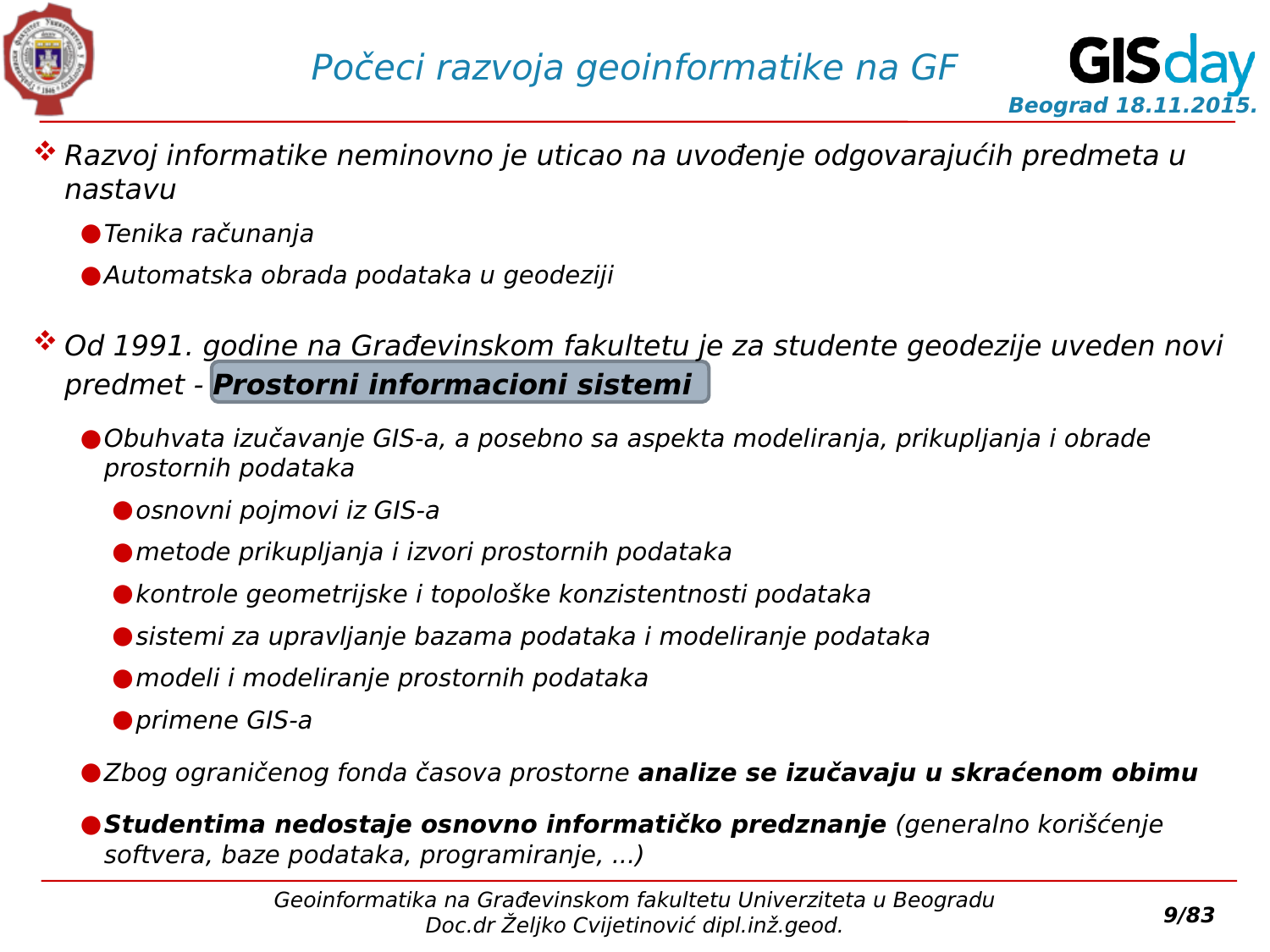

# Počeci razvoja geoinformatike na GF
Razvoj informatike neminovno je uticao na uvođenje odgovarajućih predmeta u nastavu
Tenika računanja
Automatska obrada podataka u geodeziji
Od 1991. godine na Građevinskom fakultetu je za studente geodezije uveden novi predmet - Prostorni informacioni sistemi
Obuhvata izučavanje GIS-a, a posebno sa aspekta modeliranja, prikupljanja i obrade prostornih podataka
osnovni pojmovi iz GIS-a
metode prikupljanja i izvori prostornih podataka
kontrole geometrijske i topološke konzistentnosti podataka
sistemi za upravljanje bazama podataka i modeliranje podataka
modeli i modeliranje prostornih podataka
primene GIS-a
Zbog ograničenog fonda časova prostorne analize se izučavaju u skraćenom obimu
Studentima nedostaje osnovno informatičko predznanje (generalno korišćenje softvera, baze podataka, programiranje, ...)